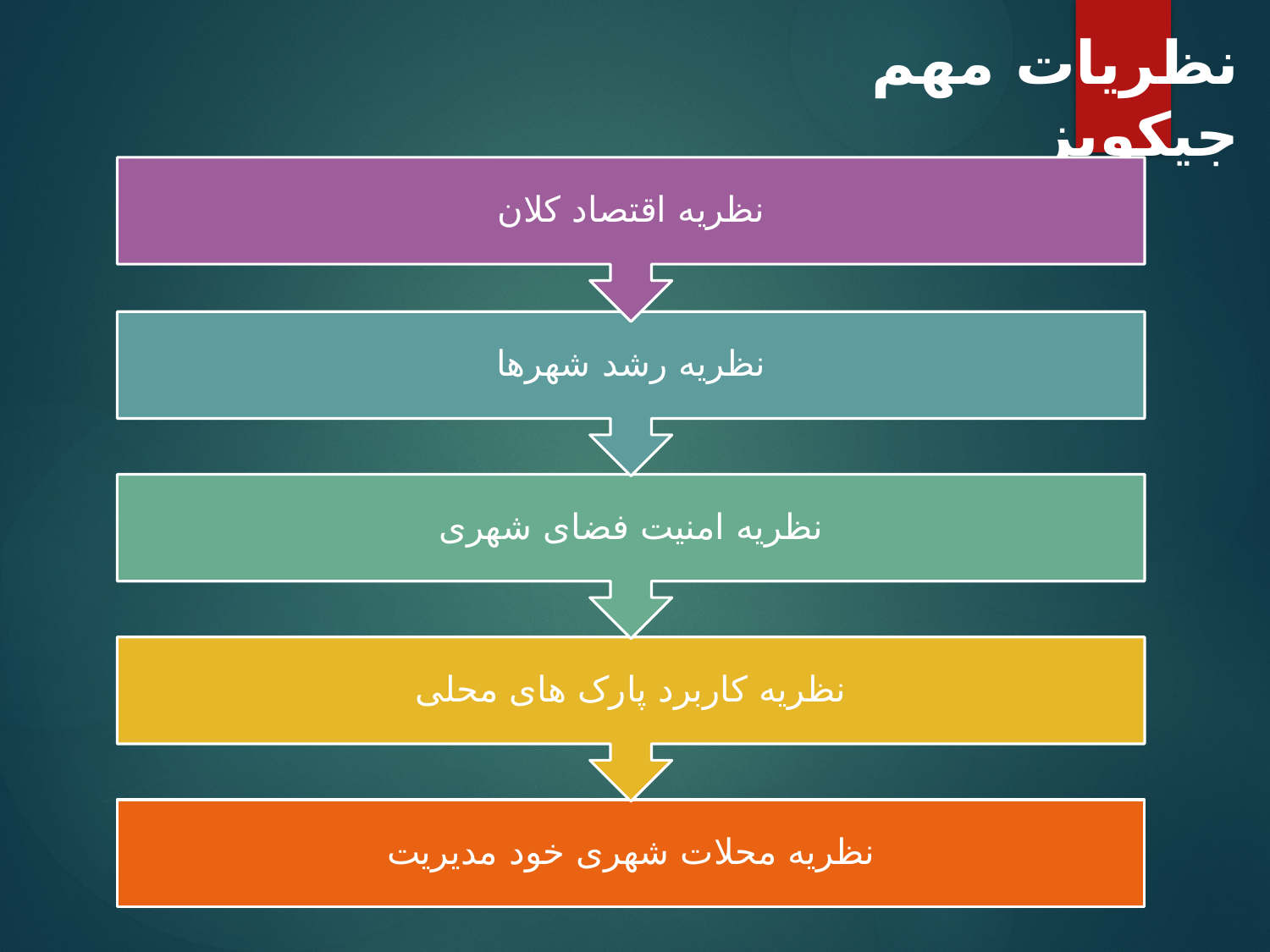

نظریات مهم جیکوبز
نظریه محلات شهری خود مدیریت
نظریه کاربرد پارک های محلی
نظریه امنیت فضای شهری
نظریه رشد شهرها
نظریه اقتصاد کلان